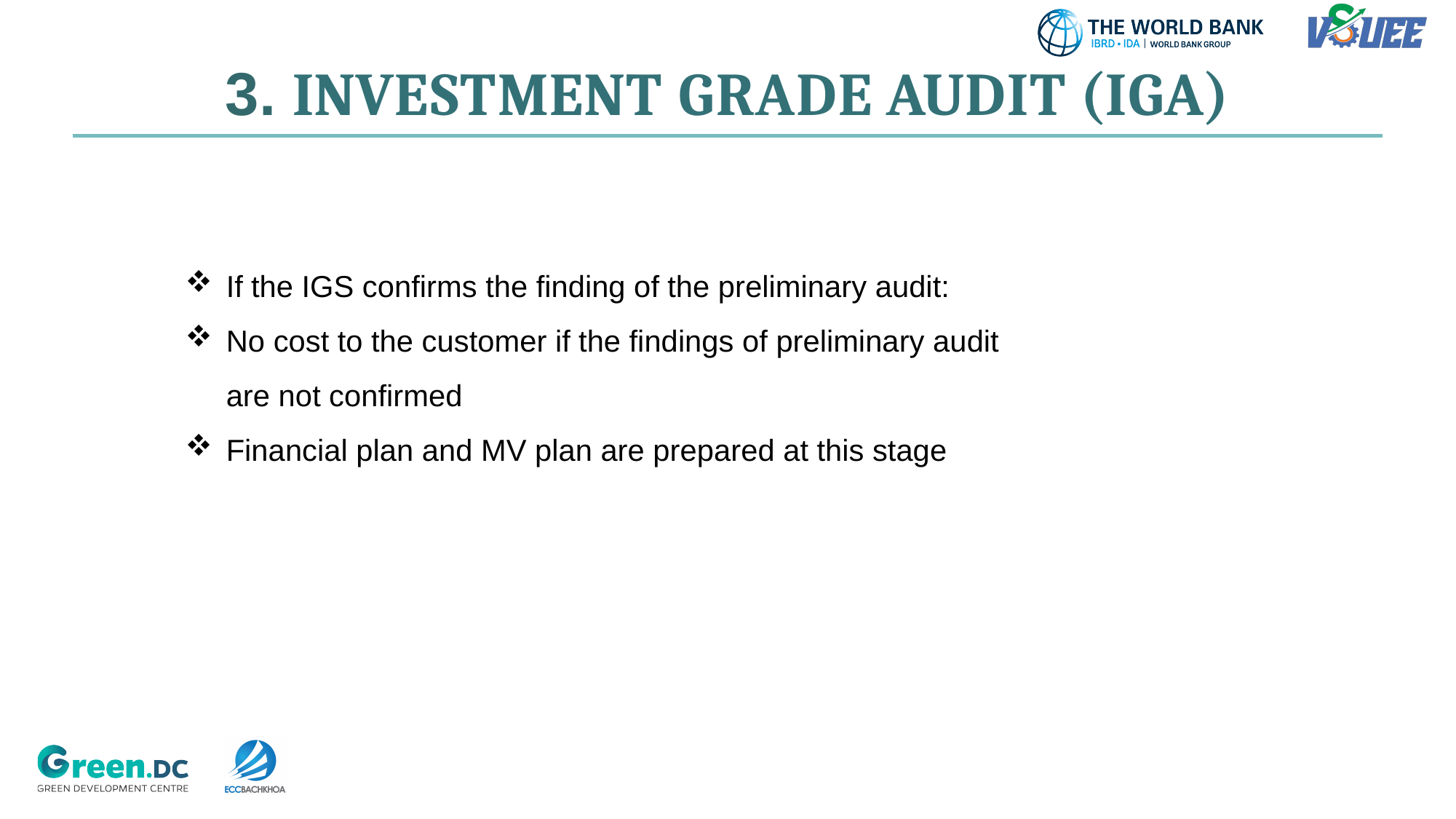

# 3. INVESTMENT GRADE AUDIT (IGA)
If the IGS confirms the finding of the preliminary audit:
No cost to the customer if the findings of preliminary audit are not confirmed
Financial plan and MV plan are prepared at this stage